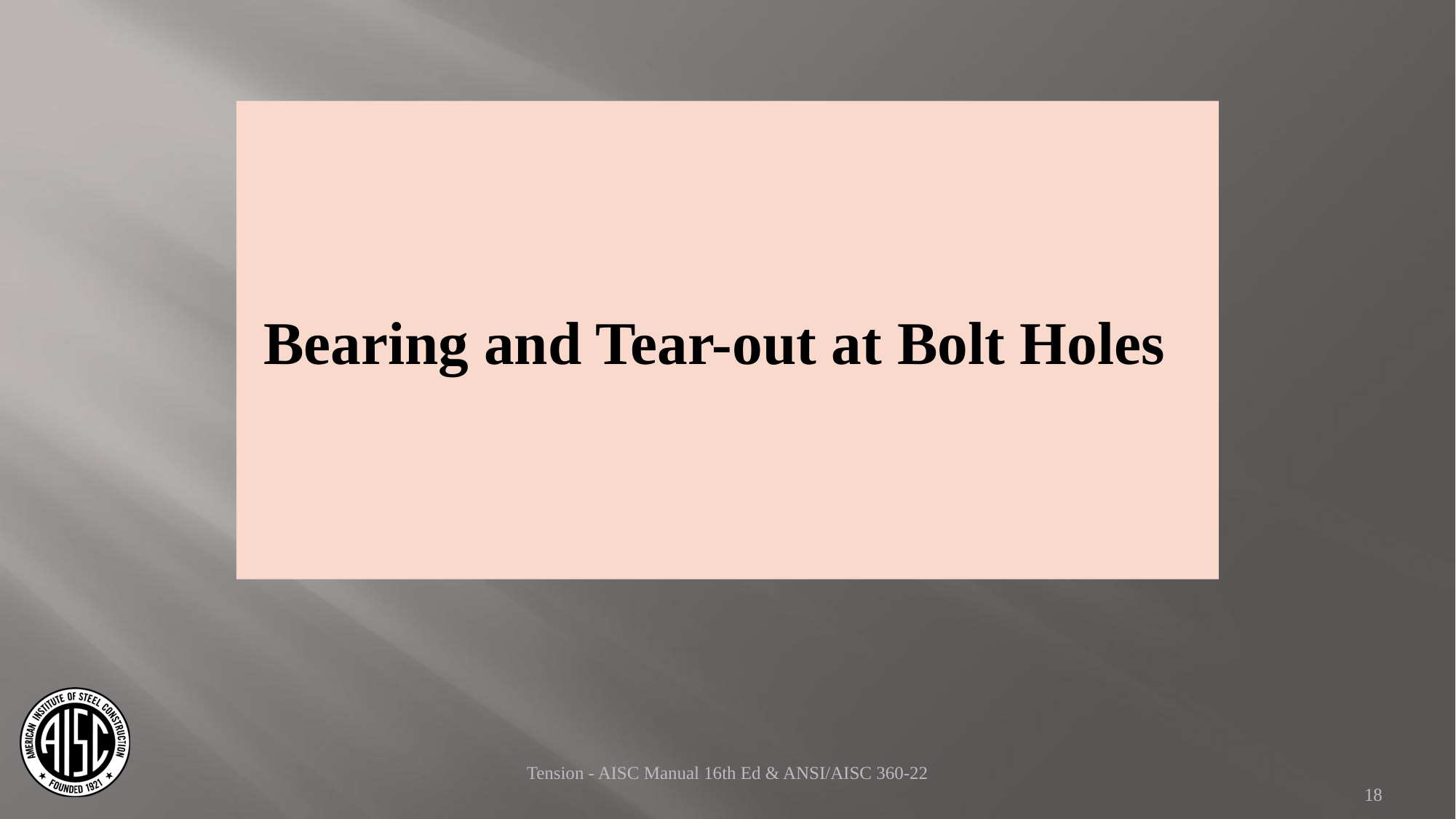

Bearing and Tear-out at Bolt Holes
Tension - AISC Manual 16th Ed & ANSI/AISC 360-22
18